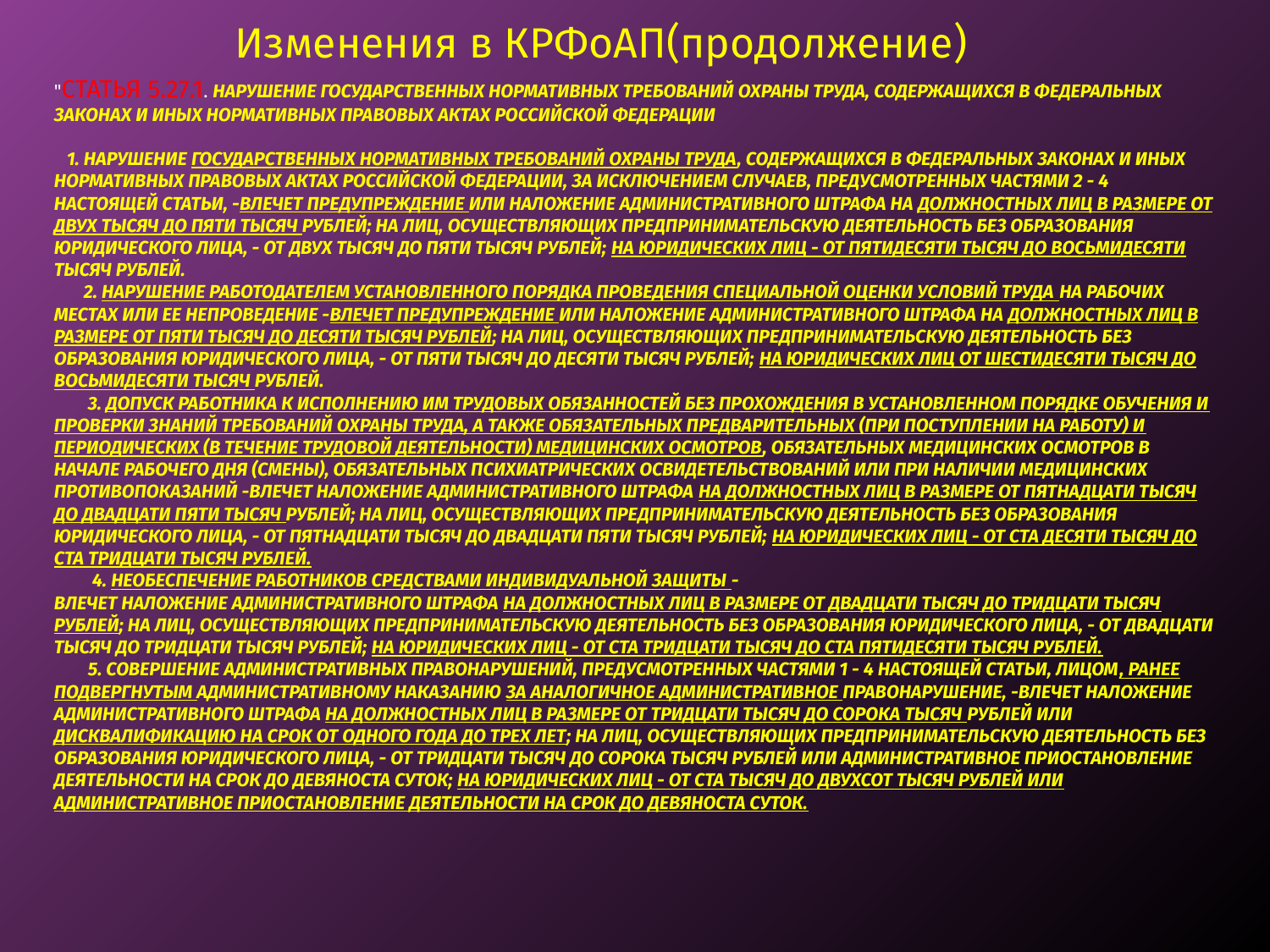

Изменения в КРФоАП(продолжение)
# "Статья 5.27.1. Нарушение государственных нормативных требований охраны труда, содержащихся в федеральных законах и иных нормативных правовых актах Российской Федерации 1. Нарушение государственных нормативных требований охраны труда, содержащихся в федеральных законах и иных нормативных правовых актах Российской Федерации, за исключением случаев, предусмотренных частями 2 - 4 настоящей статьи, -влечет предупреждение или наложение административного штрафа на должностных лиц в размере от двух тысяч до пяти тысяч рублей; на лиц, осуществляющих предпринимательскую деятельность без образования юридического лица, - от двух тысяч до пяти тысяч рублей; на юридических лиц - от пятидесяти тысяч до восьмидесяти тысяч рублей. 2. Нарушение работодателем установленного порядка проведения специальной оценки условий труда на рабочих местах или ее непроведение -влечет предупреждение или наложение административного штрафа на должностных лиц в размере от пяти тысяч до десяти тысяч рублей; на лиц, осуществляющих предпринимательскую деятельность без образования юридического лица, - от пяти тысяч до десяти тысяч рублей; на юридических лиц от шестидесяти тысяч до восьмидесяти тысяч рублей. 3. Допуск работника к исполнению им трудовых обязанностей без прохождения в установленном порядке обучения и проверки знаний требований охраны труда, а также обязательных предварительных (при поступлении на работу) и периодических (в течение трудовой деятельности) медицинских осмотров, обязательных медицинских осмотров в начале рабочего дня (смены), обязательных психиатрических освидетельствований или при наличии медицинских противопоказаний -влечет наложение административного штрафа на должностных лиц в размере от пятнадцати тысяч до двадцати пяти тысяч рублей; на лиц, осуществляющих предпринимательскую деятельность без образования юридического лица, - от пятнадцати тысяч до двадцати пяти тысяч рублей; на юридических лиц - от ста десяти тысяч до ста тридцати тысяч рублей. 4. Необеспечение работников средствами индивидуальной защиты - влечет наложение административного штрафа на должностных лиц в размере от двадцати тысяч до тридцати тысяч рублей; на лиц, осуществляющих предпринимательскую деятельность без образования юридического лица, - от двадцати тысяч до тридцати тысяч рублей; на юридических лиц - от ста тридцати тысяч до ста пятидесяти тысяч рублей. 5. Совершение административных правонарушений, предусмотренных частями 1 - 4 настоящей статьи, лицом, ранее подвергнутым административному наказанию за аналогичное административное правонарушение, -влечет наложение административного штрафа на должностных лиц в размере от тридцати тысяч до сорока тысяч рублей или дисквалификацию на срок от одного года до трех лет; на лиц, осуществляющих предпринимательскую деятельность без образования юридического лица, - от тридцати тысяч до сорока тысяч рублей или административное приостановление деятельности на срок до девяноста суток; на юридических лиц - от ста тысяч до двухсот тысяч рублей или административное приостановление деятельности на срок до девяноста суток.